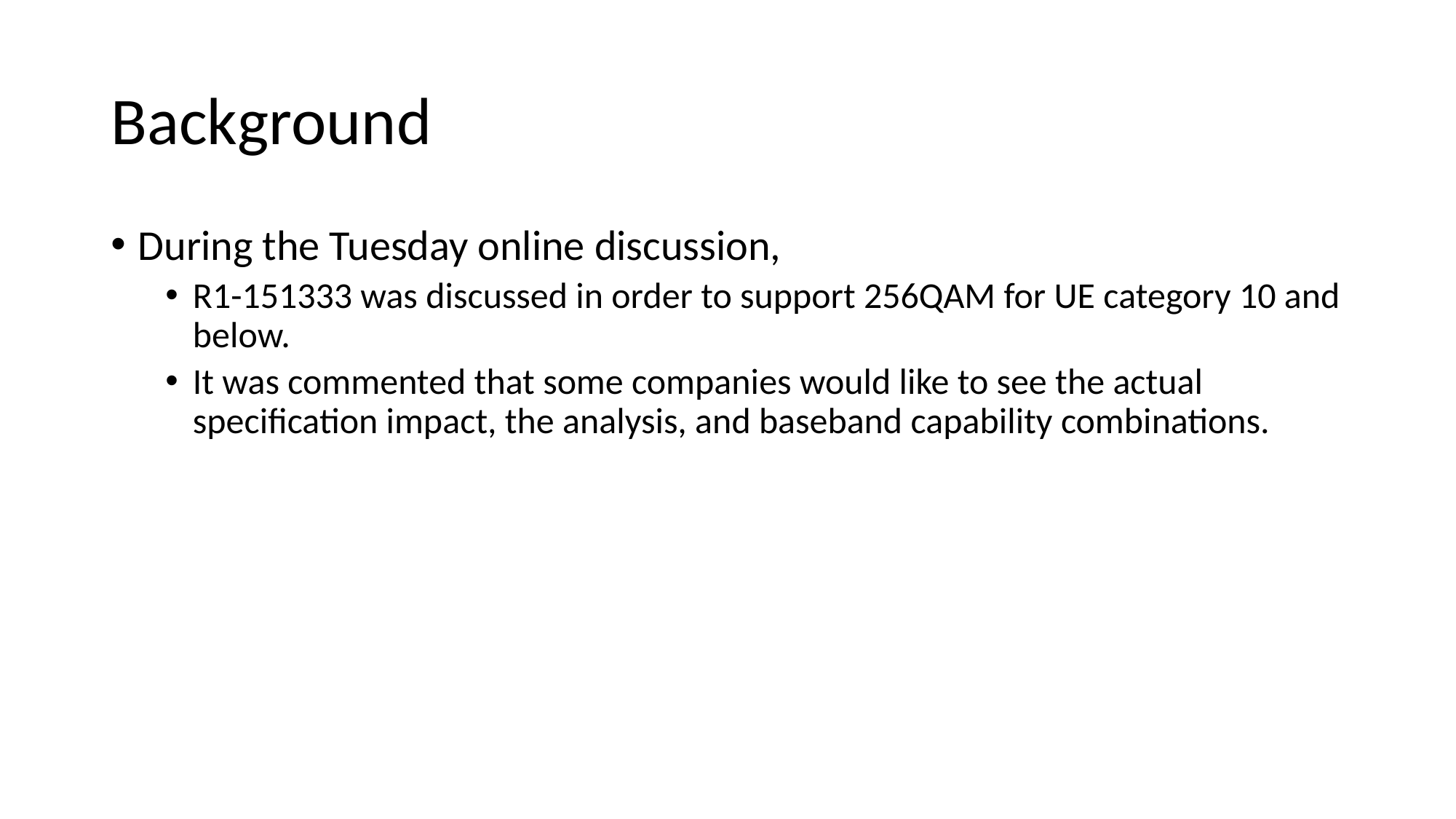

# Background
During the Tuesday online discussion,
R1-151333 was discussed in order to support 256QAM for UE category 10 and below.
It was commented that some companies would like to see the actual specification impact, the analysis, and baseband capability combinations.